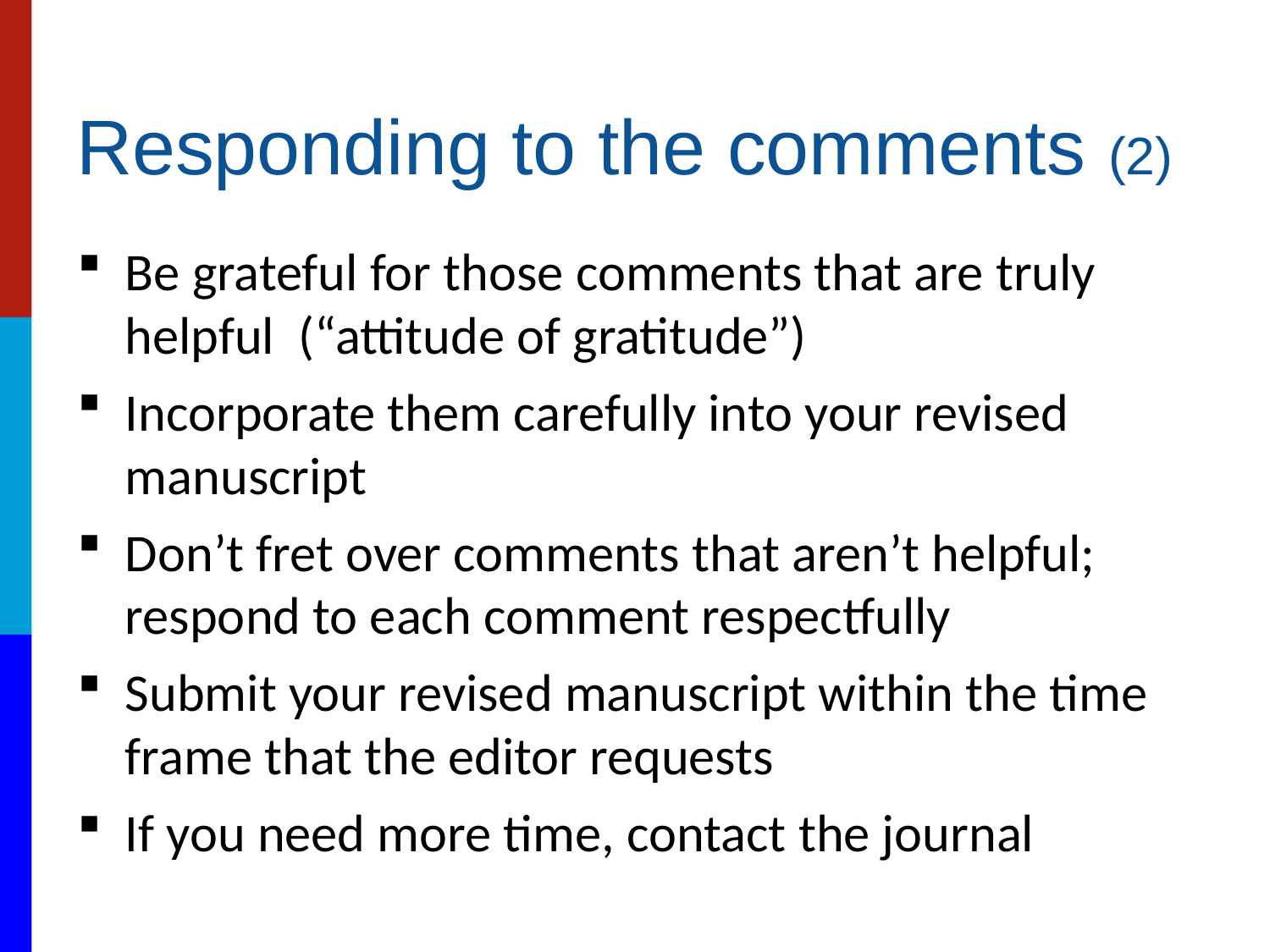

# Responding to the comments (2)
Be grateful for those comments that are truly helpful  (“attitude of gratitude”)
Incorporate them carefully into your revised manuscript
Don’t fret over comments that aren’t helpful; respond to each comment respectfully
Submit your revised manuscript within the time frame that the editor requests
If you need more time, contact the journal